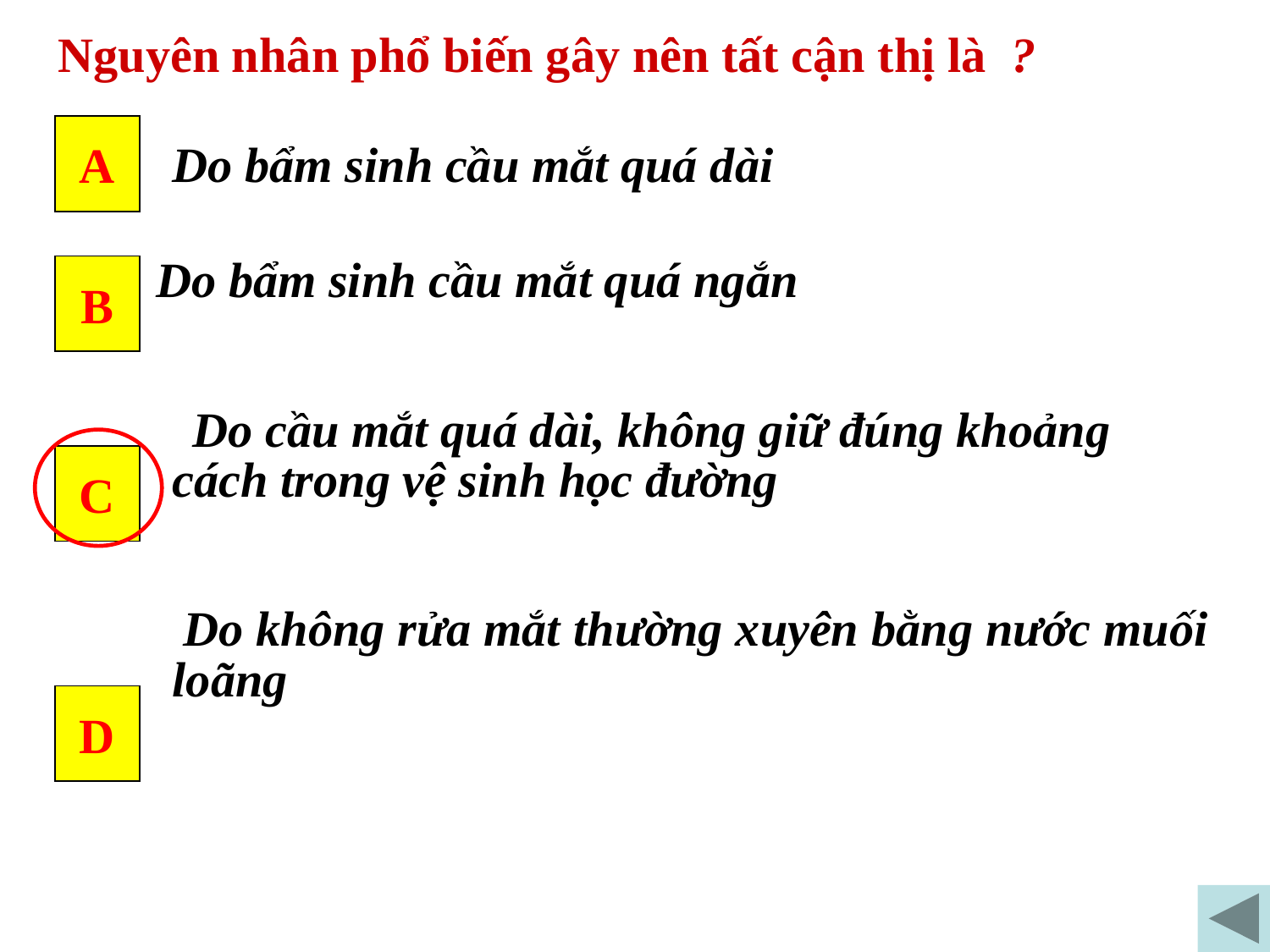

Nguyên nhân phổ biến gây nên tất cận thị là  ?
	Do bẩm sinh cầu mắt quá dài
         Do bẩm sinh cầu mắt quá ngắn
            Do cầu mắt quá dài, không giữ đúng khoảng cách trong vệ sinh học đường
           Do không rửa mắt thường xuyên bằng nước muối loãng

A
B

C
D